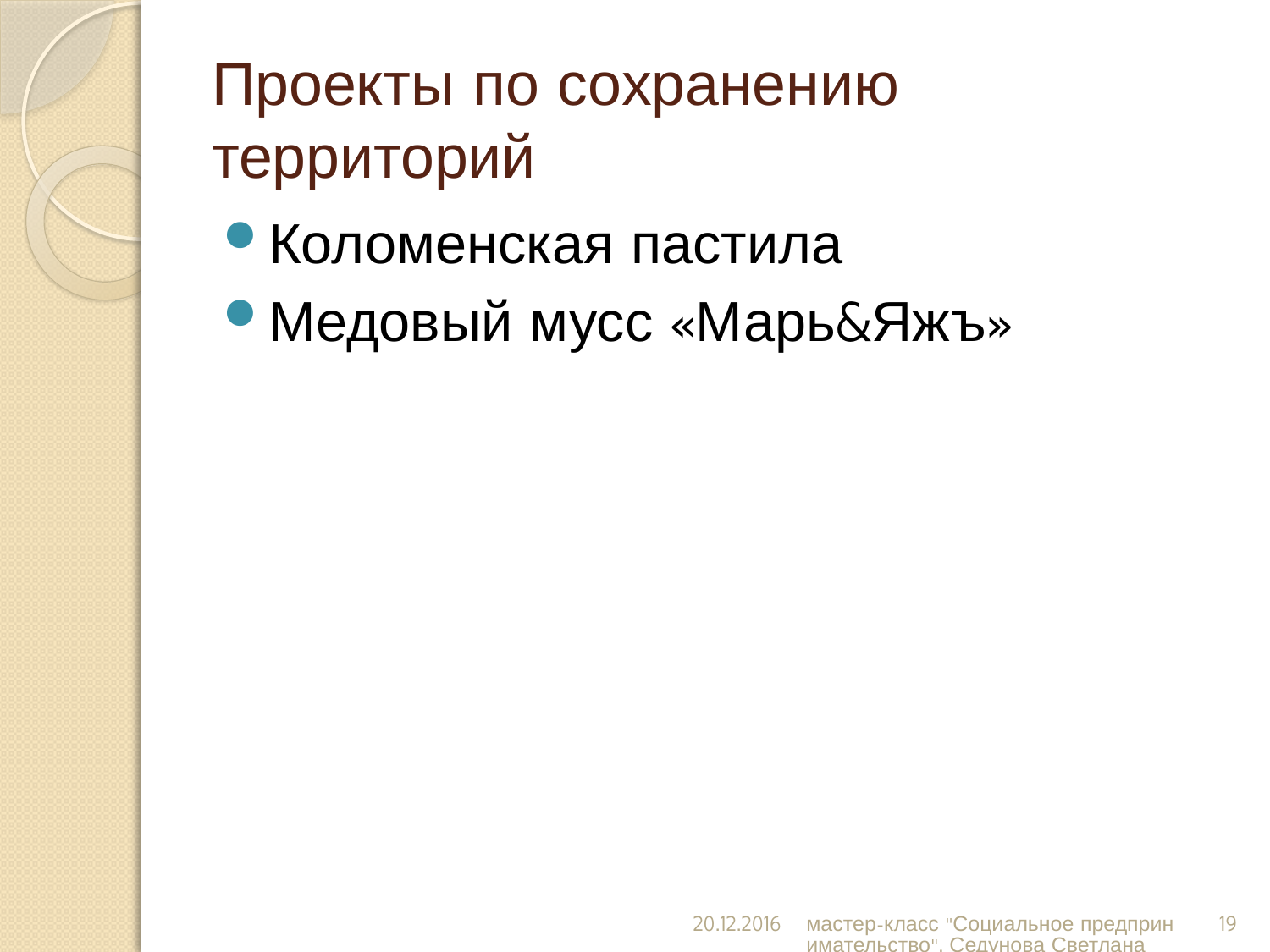

# Проекты по сохранению территорий
Коломенская пастила
Медовый мусс «Марь&Яжъ»
20.12.2016
мастер-класс "Социальное предпринимательство". Седунова Светлана
19